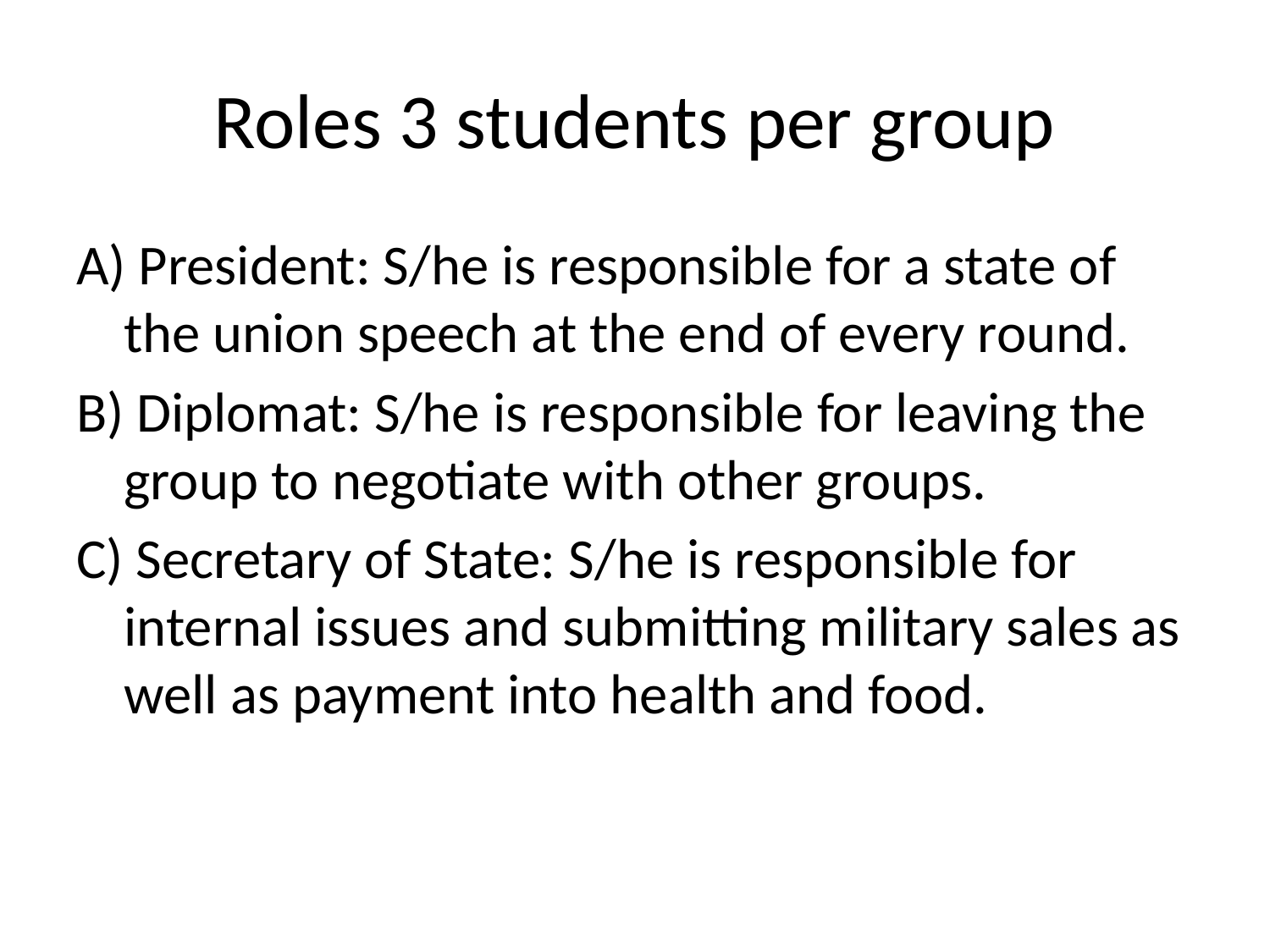

# Roles 3 students per group
A) President: S/he is responsible for a state of the union speech at the end of every round.
B) Diplomat: S/he is responsible for leaving the group to negotiate with other groups.
C) Secretary of State: S/he is responsible for internal issues and submitting military sales as well as payment into health and food.